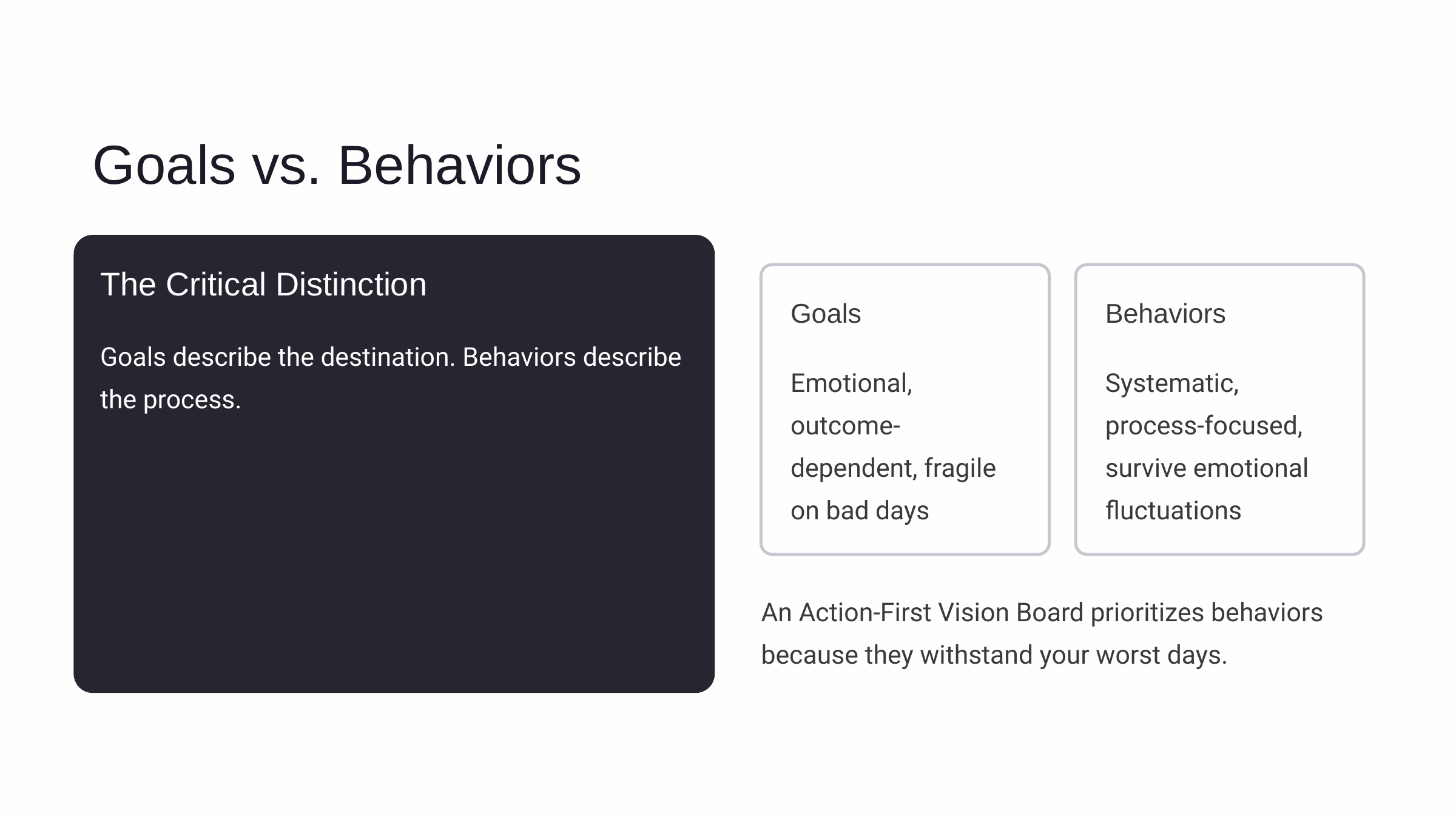

Goals vs. Behaviors

The Critical Distinction

Goals
Behaviors
Goals describe the destination. Behaviors describe the process.
Emotional, outcome-dependent, fragile on bad days
Systematic, process-focused, survive emotional fluctuations
An Action-First Vision Board prioritizes behaviors because they withstand your worst days.